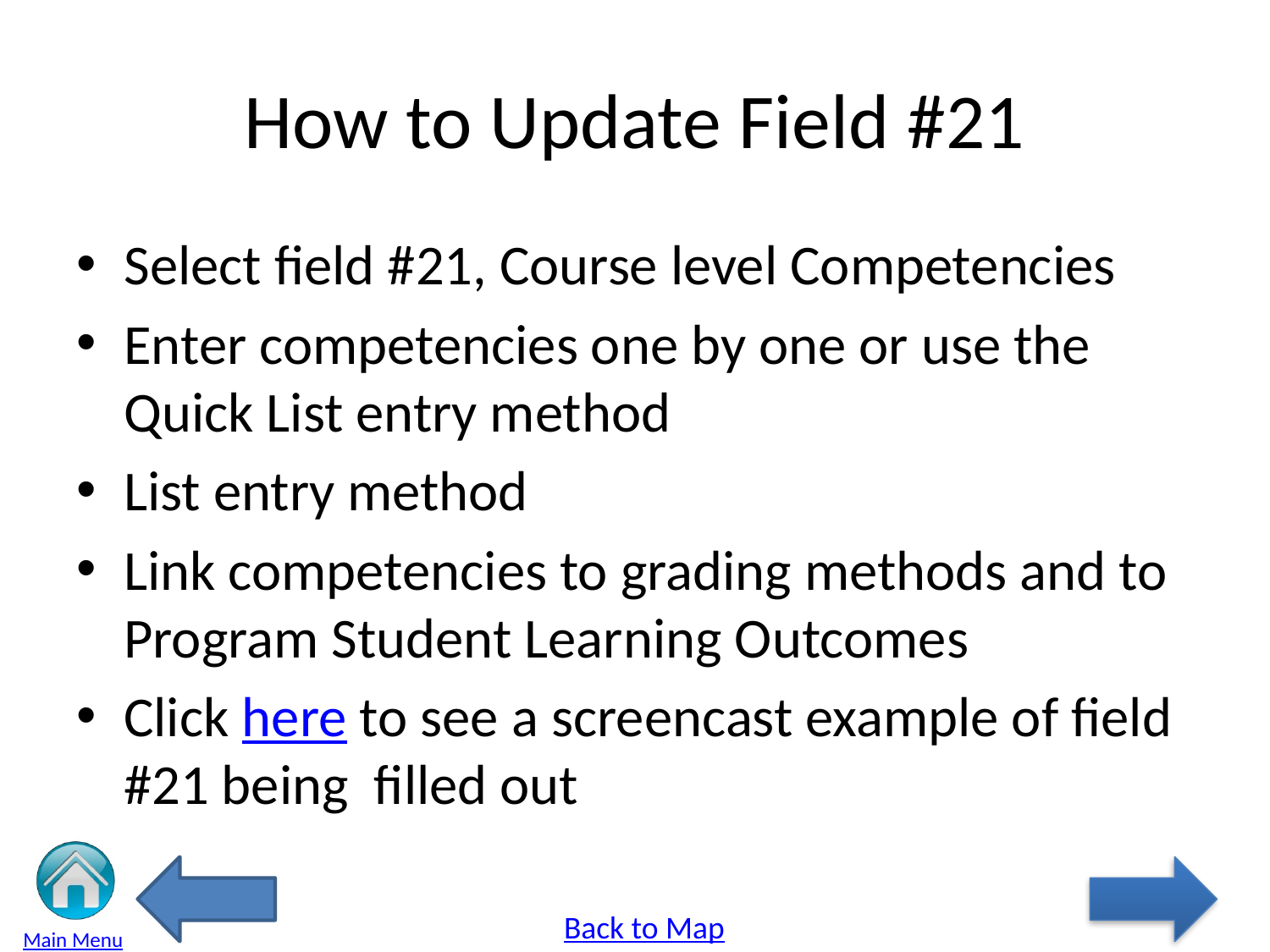

# How to Update Field #21
Select field #21, Course level Competencies
Enter competencies one by one or use the Quick List entry method
List entry method
Link competencies to grading methods and to Program Student Learning Outcomes
Click here to see a screencast example of field #21 being  filled out
Back to Map